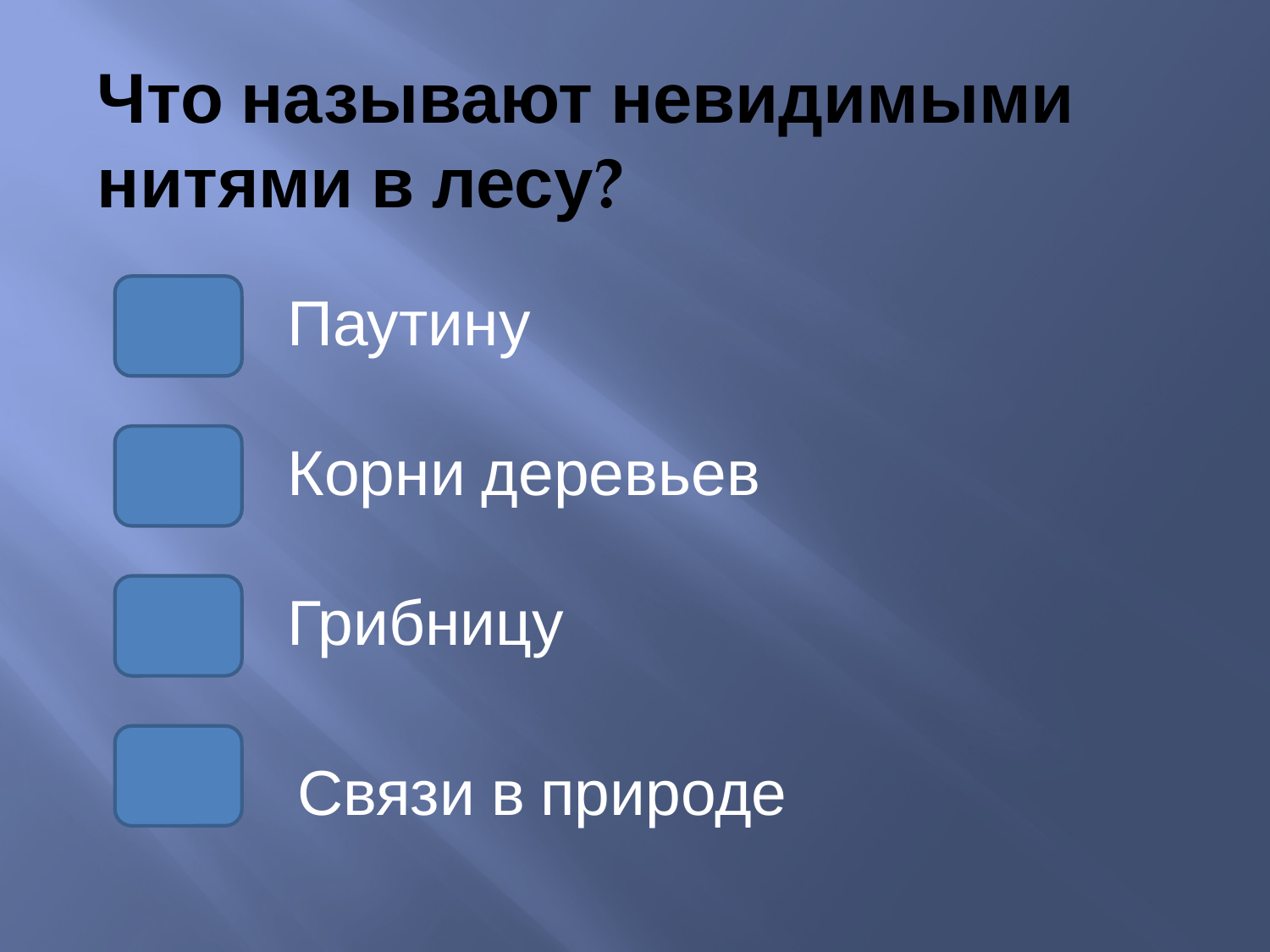

Что называют невидимыми нитями в лесу?

Паутину

Корни деревьев

Грибницу

Связи в природе